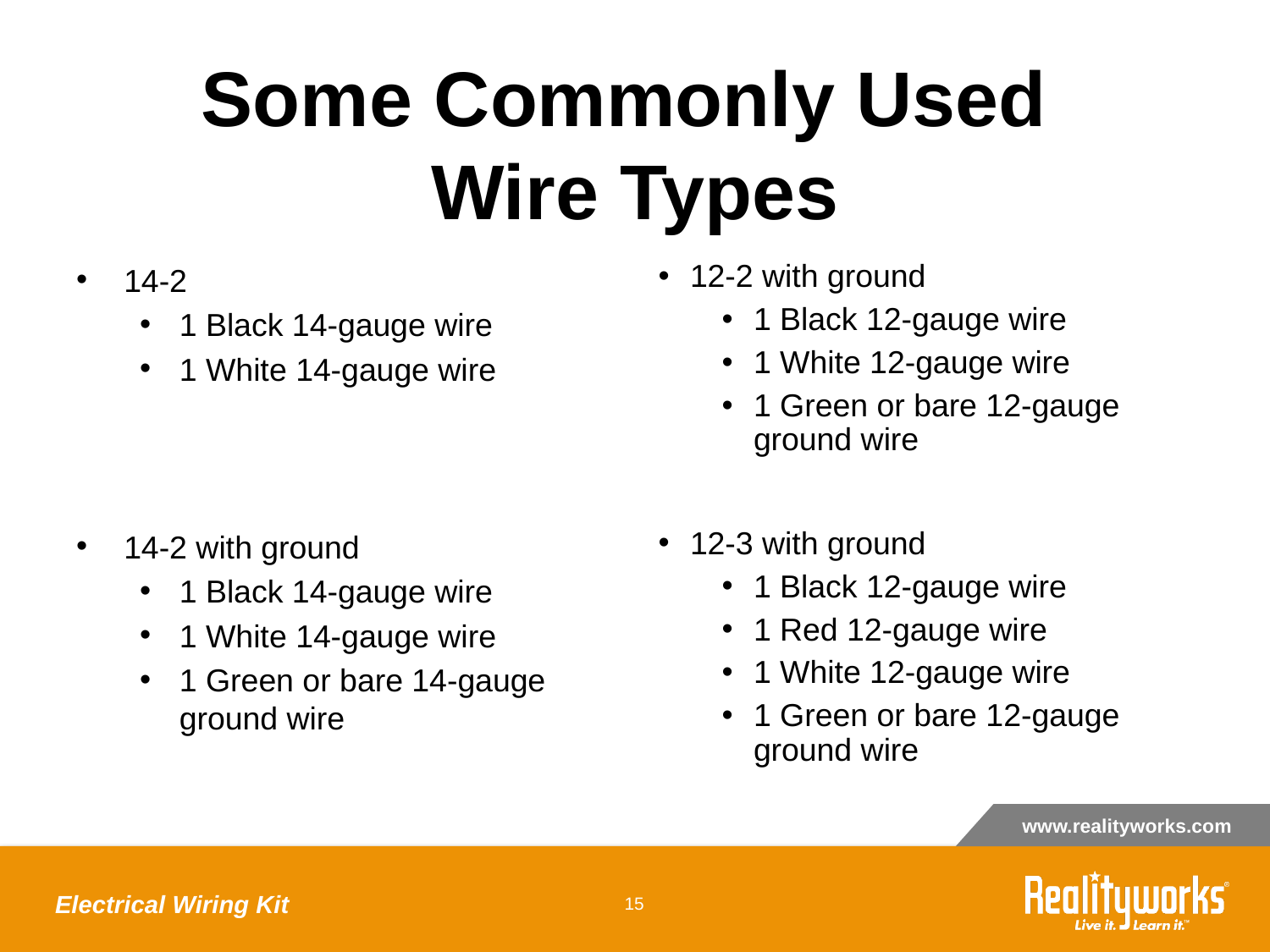

# Some Commonly Used Wire Types
14-2
1 Black 14-gauge wire
1 White 14-gauge wire

14-2 with ground
1 Black 14-gauge wire
1 White 14-gauge wire
1 Green or bare 14-gauge ground wire
12-2 with ground
1 Black 12-gauge wire
1 White 12-gauge wire
1 Green or bare 12-gauge ground wire

12-3 with ground
1 Black 12-gauge wire
1 Red 12-gauge wire
1 White 12-gauge wire
1 Green or bare 12-gauge ground wire

Electrical Wiring Kit
15